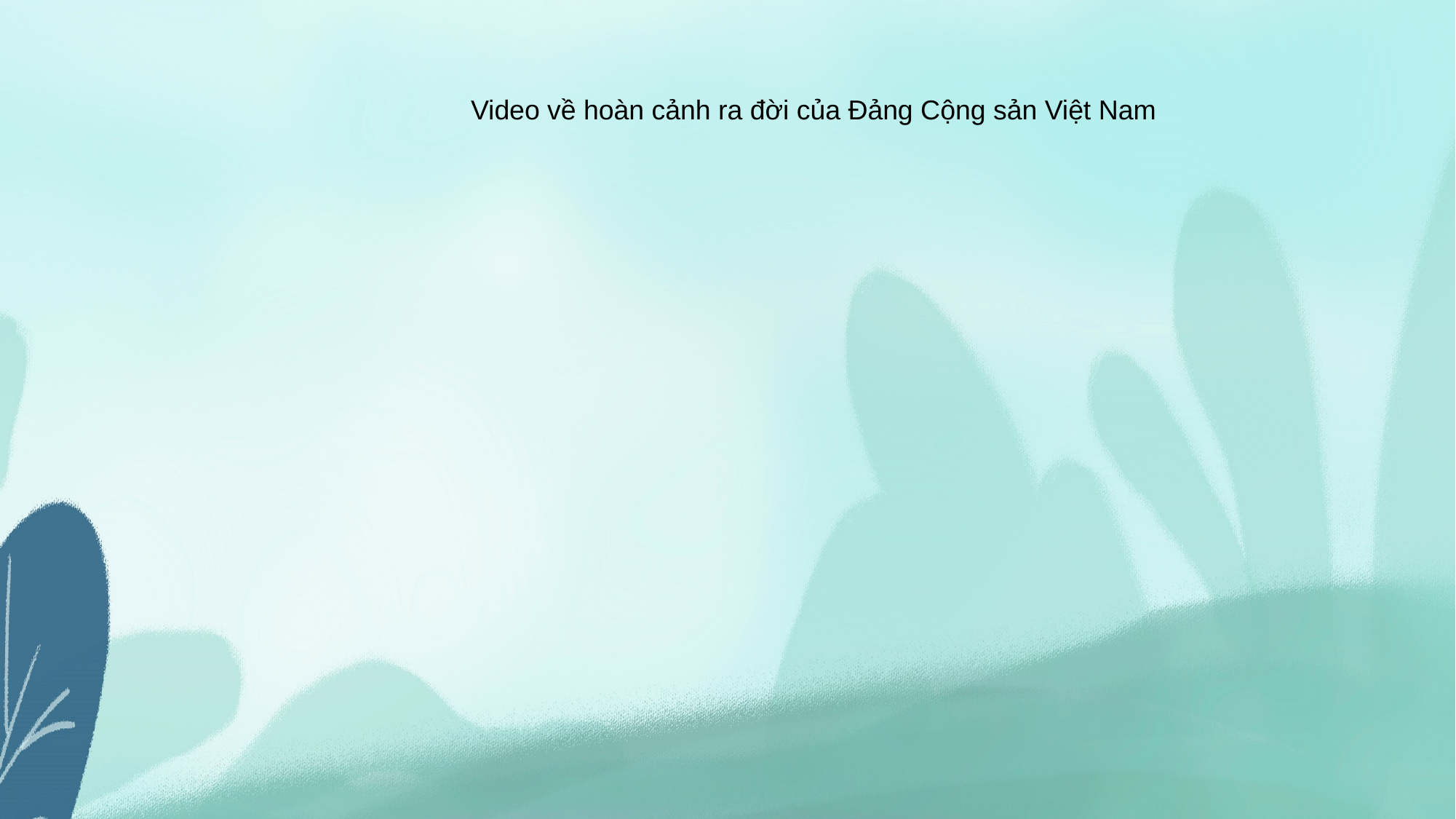

Video về hoàn cảnh ra đời của Đảng Cộng sản Việt Nam